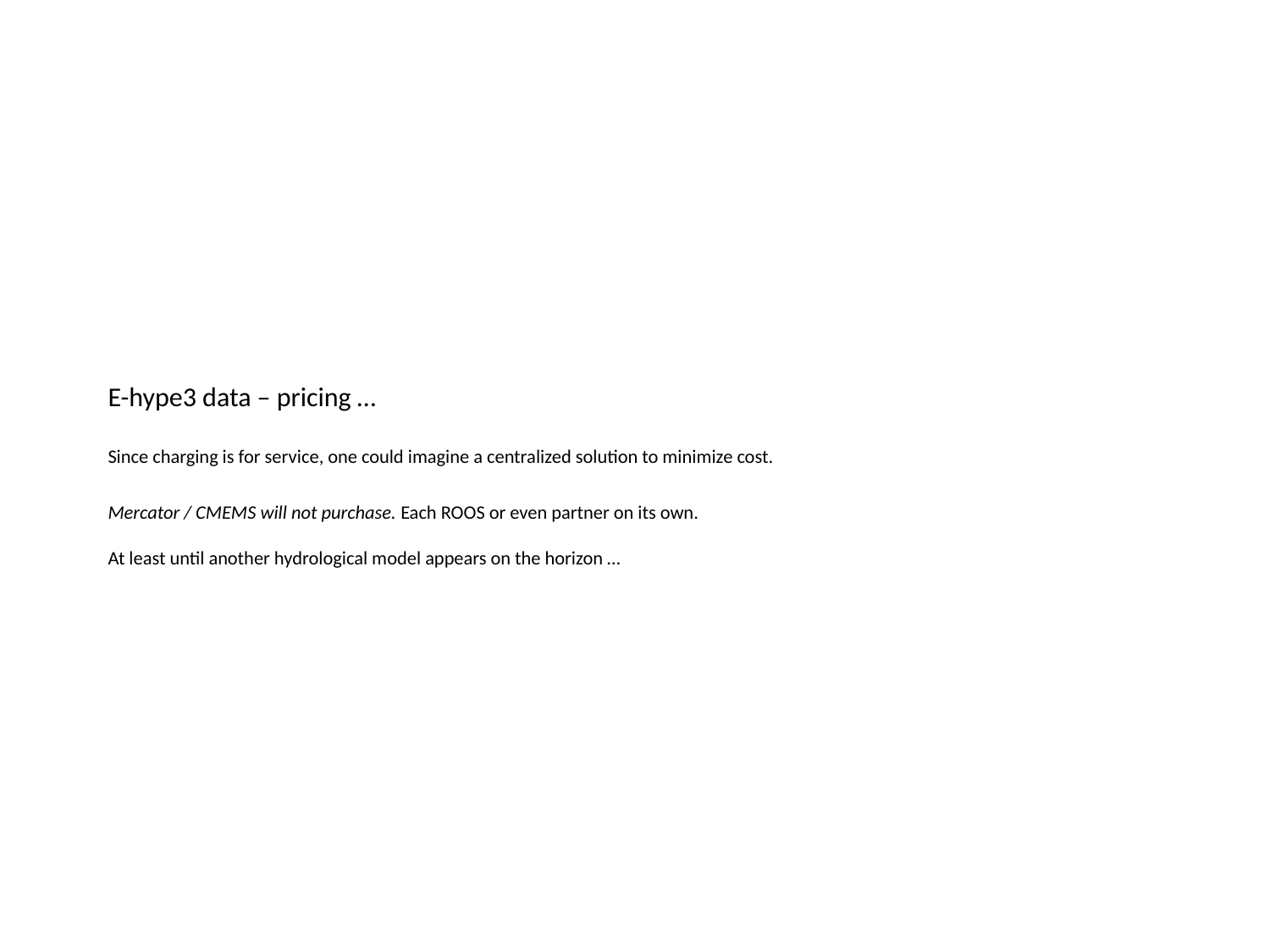

# E-hype3 data – pricing … Since charging is for service, one could imagine a centralized solution to minimize cost. Mercator / CMEMS will not purchase. Each ROOS or even partner on its own. At least until another hydrological model appears on the horizon …